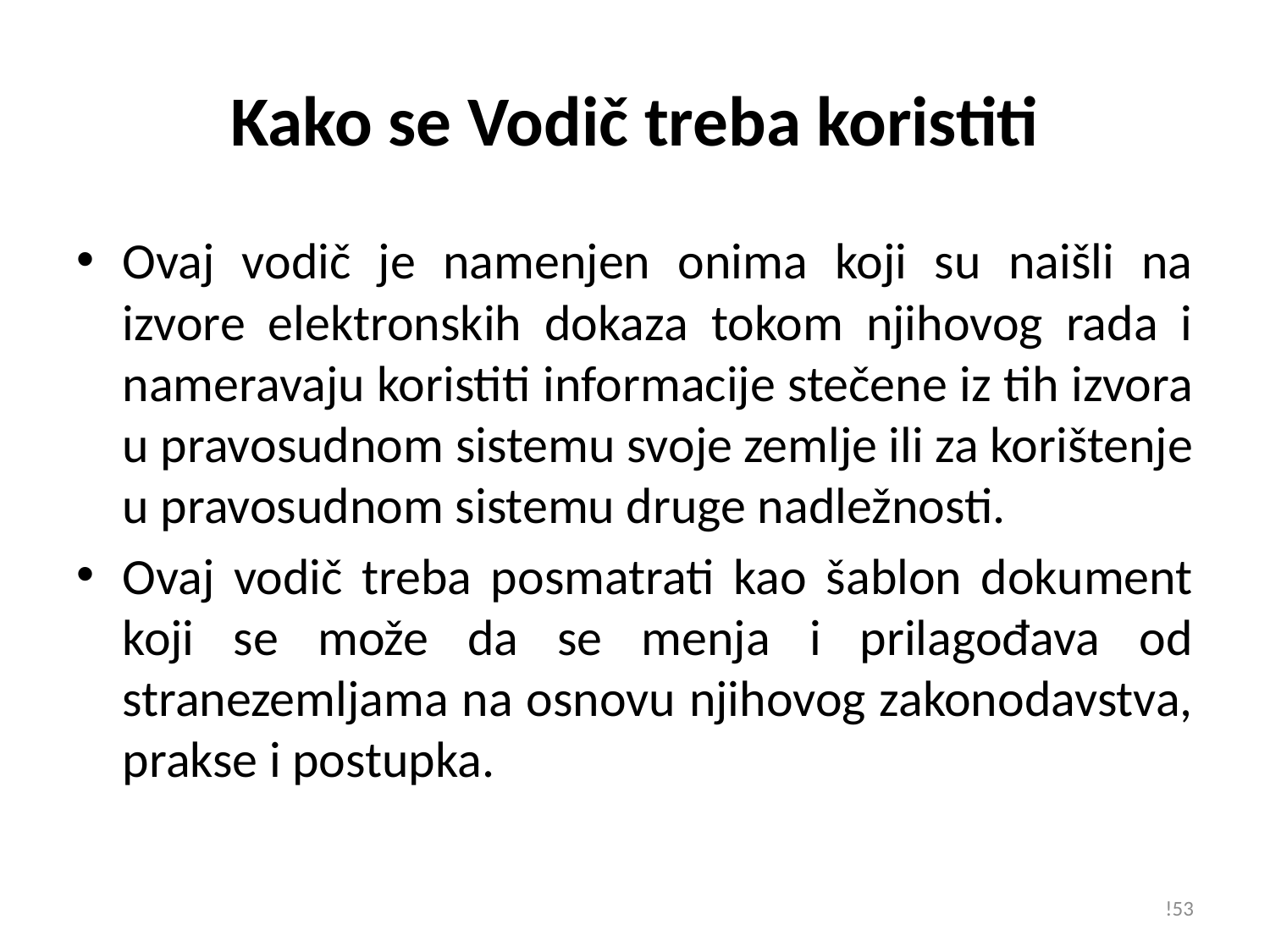

# Kako se Vodič treba koristiti
Ovaj vodič je namenjen onima koji su naišli na izvore elektronskih dokaza tokom njihovog rada i nameravaju koristiti informacije stečene iz tih izvora u pravosudnom sistemu svoje zemlje ili za korištenje u pravosudnom sistemu druge nadležnosti.
Ovaj vodič treba posmatrati kao šablon dokument koji se može da se menja i prilagođava od stranezemljama na osnovu njihovog zakonodavstva, prakse i postupka.

!53